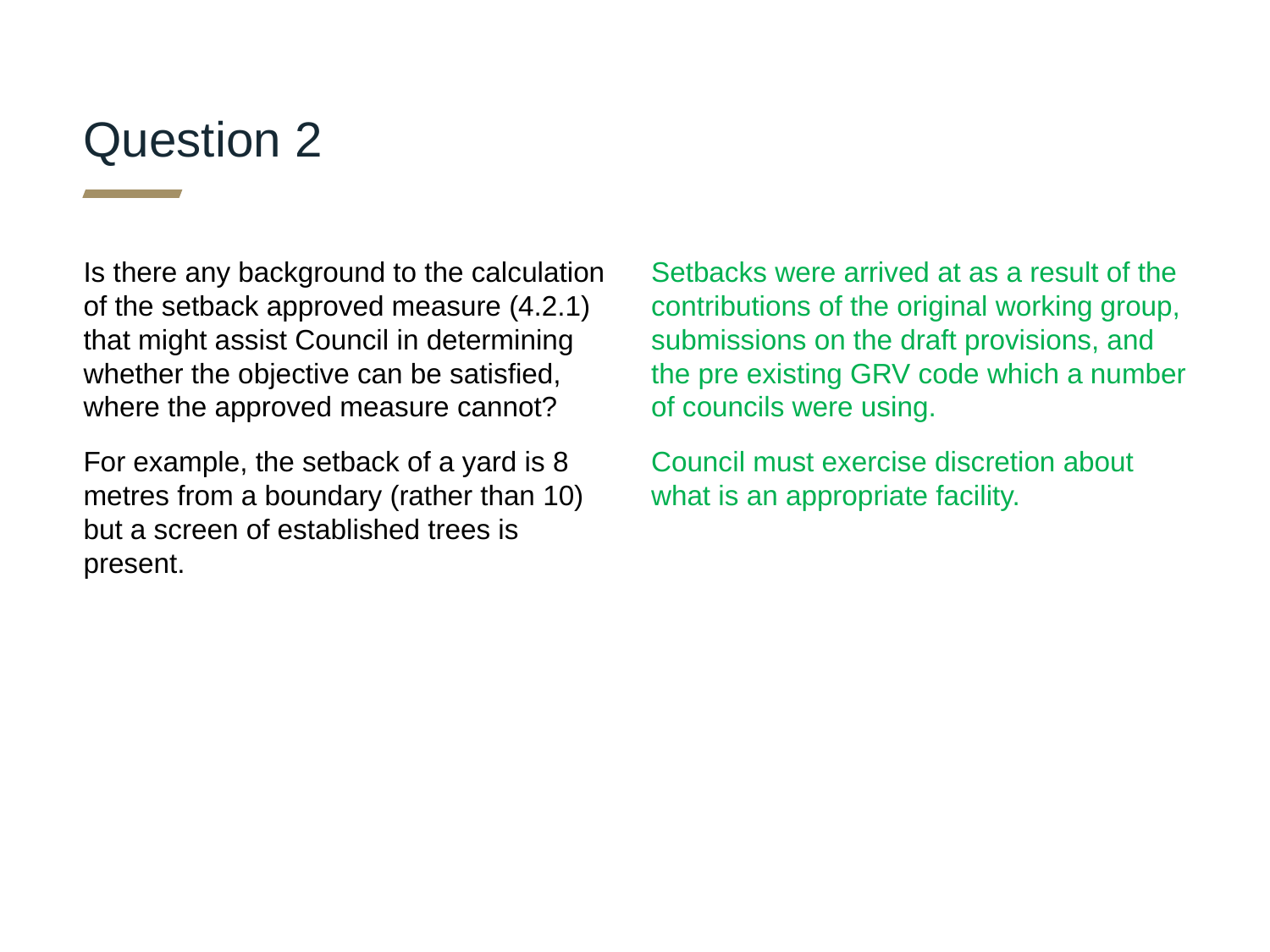

# Question 2
Is there any background to the calculation of the setback approved measure (4.2.1) that might assist Council in determining whether the objective can be satisfied, where the approved measure cannot?
For example, the setback of a yard is 8 metres from a boundary (rather than 10) but a screen of established trees is present.
Setbacks were arrived at as a result of the contributions of the original working group, submissions on the draft provisions, and the pre existing GRV code which a number of councils were using.
Council must exercise discretion about what is an appropriate facility.